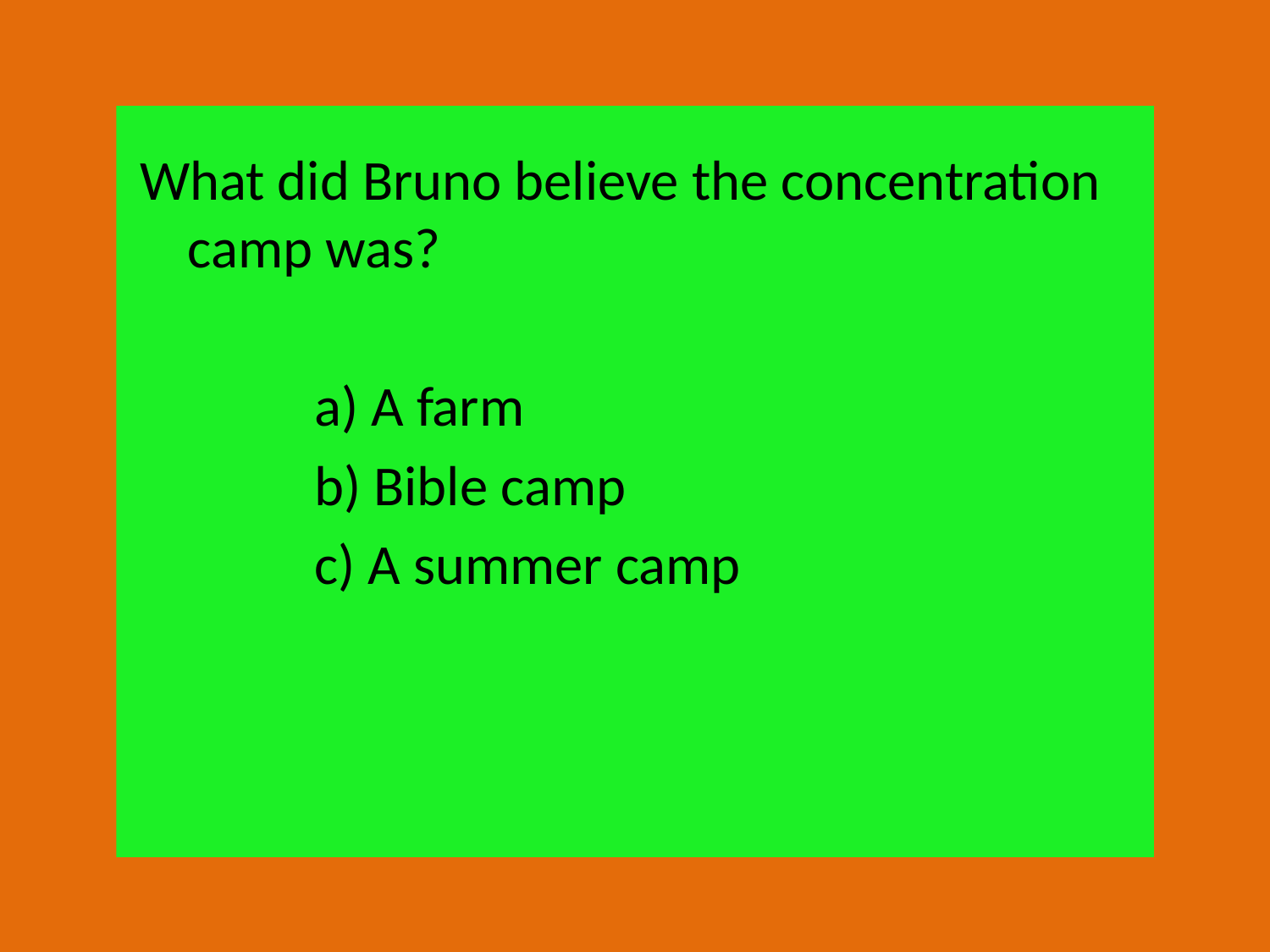

What did Bruno believe the concentration camp was?

		a) A farm
		b) Bible camp
		c) A summer camp